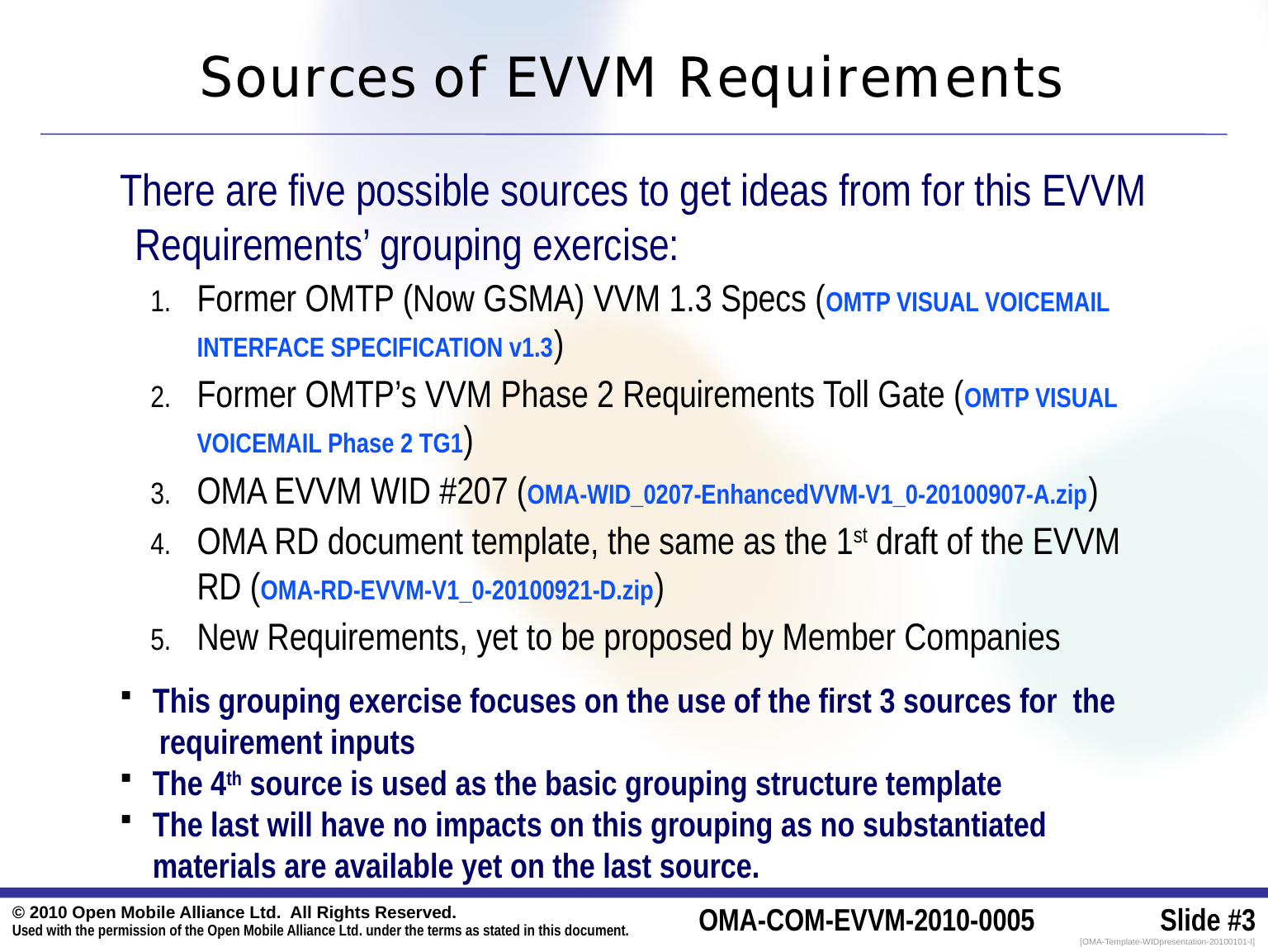

# Sources of EVVM Requirements
There are five possible sources to get ideas from for this EVVM Requirements’ grouping exercise:
Former OMTP (Now GSMA) VVM 1.3 Specs (OMTP VISUAL VOICEMAIL INTERFACE SPECIFICATION v1.3)
Former OMTP’s VVM Phase 2 Requirements Toll Gate (OMTP VISUAL VOICEMAIL Phase 2 TG1)
OMA EVVM WID #207 (OMA-WID_0207-EnhancedVVM-V1_0-20100907-A.zip)
OMA RD document template, the same as the 1st draft of the EVVM RD (OMA-RD-EVVM-V1_0-20100921-D.zip)
New Requirements, yet to be proposed by Member Companies
This grouping exercise focuses on the use of the first 3 sources for  the
requirement inputs
The 4th source is used as the basic grouping structure template
The last will have no impacts on this grouping as no substantiated materials are available yet on the last source.